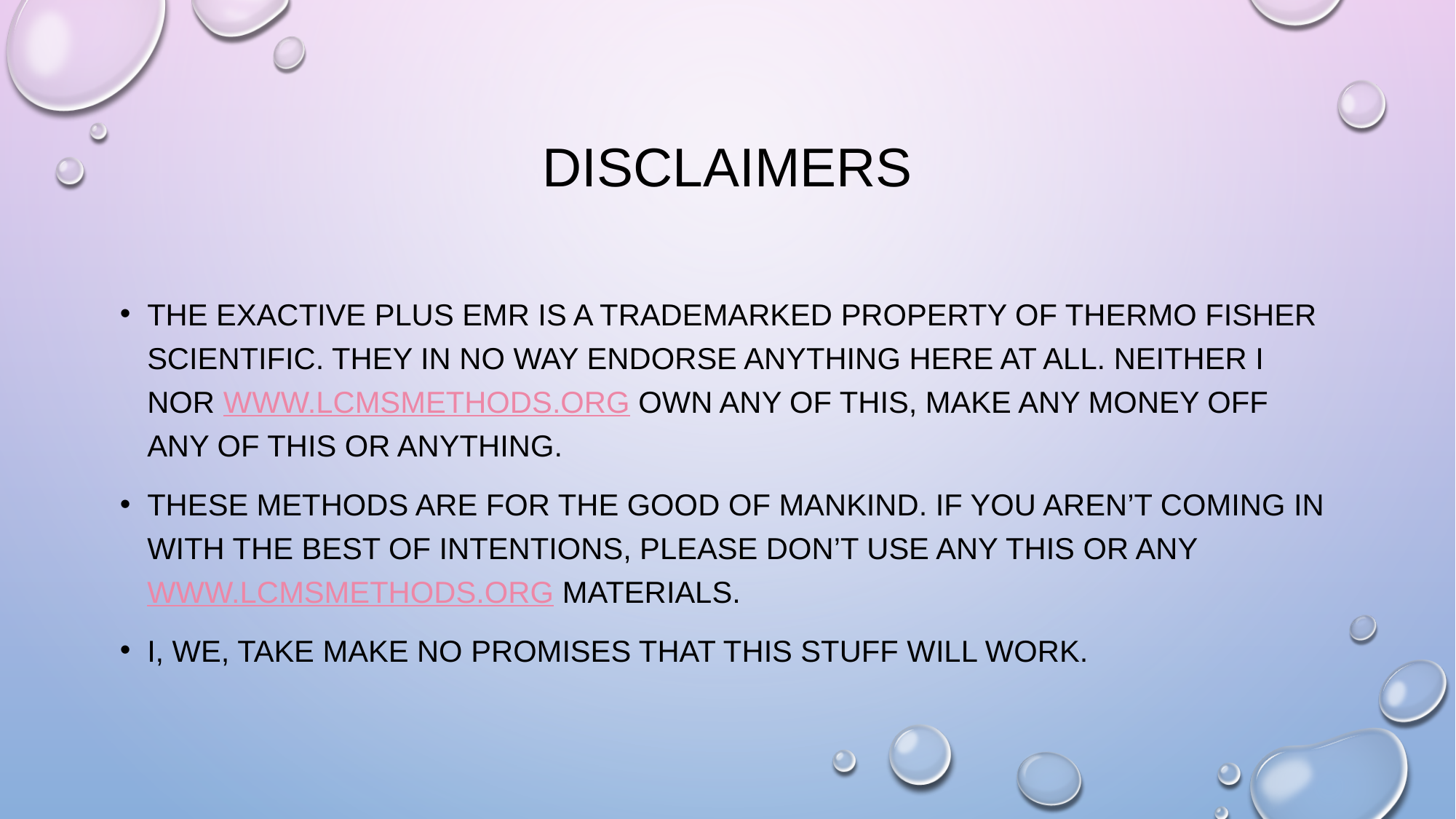

# Disclaimers
The Exactive Plus EMR is a trademarked Property of Thermo Fisher Scientific. They in no way endorse anything here At all. Neither I nor www.LCMSmethods.org own any of this, make any money off any of this Or anything.
These methods are for the good of mankind. If you aren’t coming in with the best of intentions, Please don’t use any this or any www.LCMSMethods.ORG materials.
I, we, take Make no promises that this stuff will work.